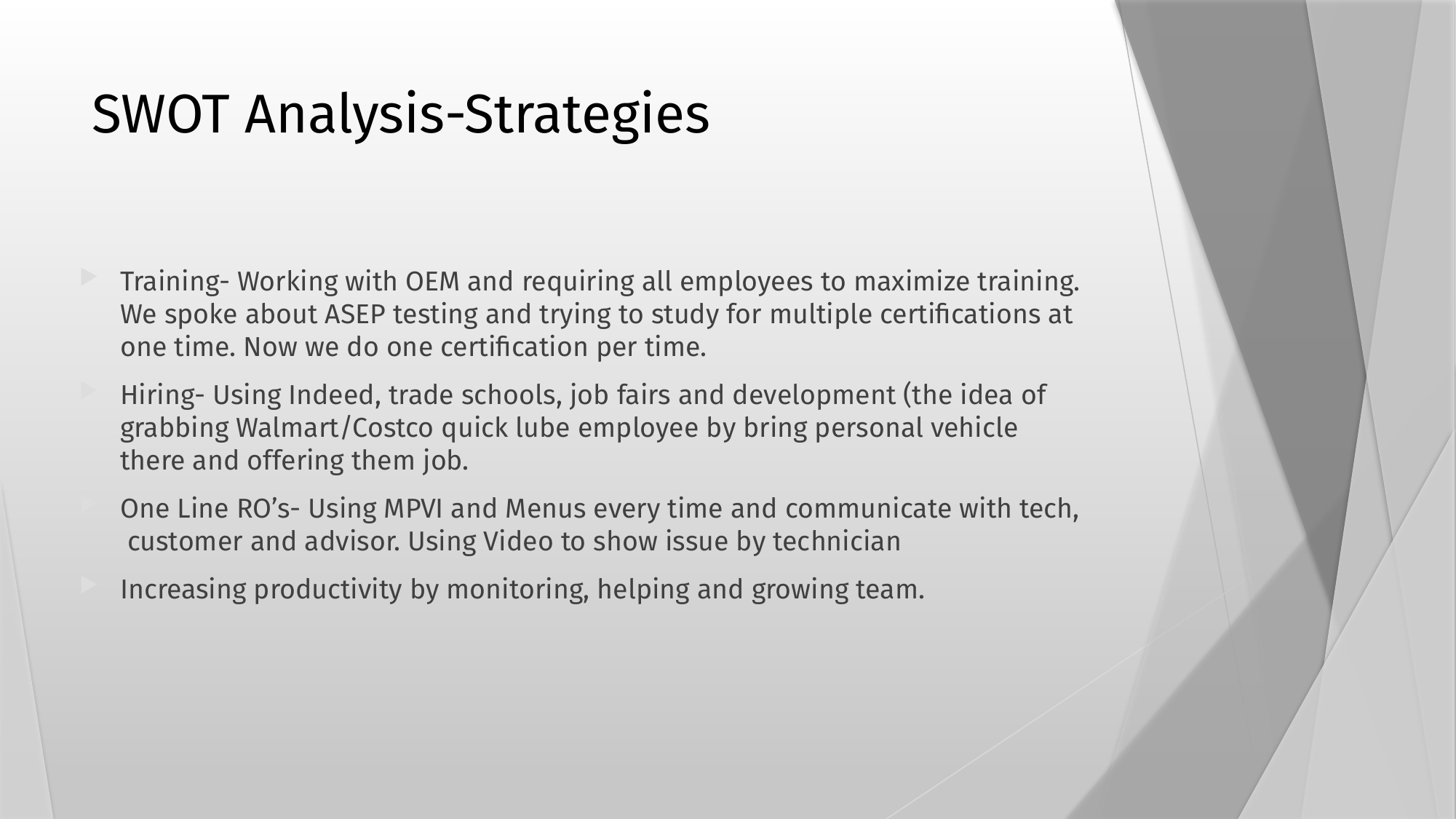

# SWOT Analysis-Strategies
Training- Working with OEM and requiring all employees to maximize training. We spoke about ASEP testing and trying to study for multiple certifications at one time. Now we do one certification per time.
Hiring- Using Indeed, trade schools, job fairs and development (the idea of grabbing Walmart/Costco quick lube employee by bring personal vehicle there and offering them job.
One Line RO’s- Using MPVI and Menus every time and communicate with tech,  customer and advisor. Using Video to show issue by technician
Increasing productivity by monitoring, helping and growing team.